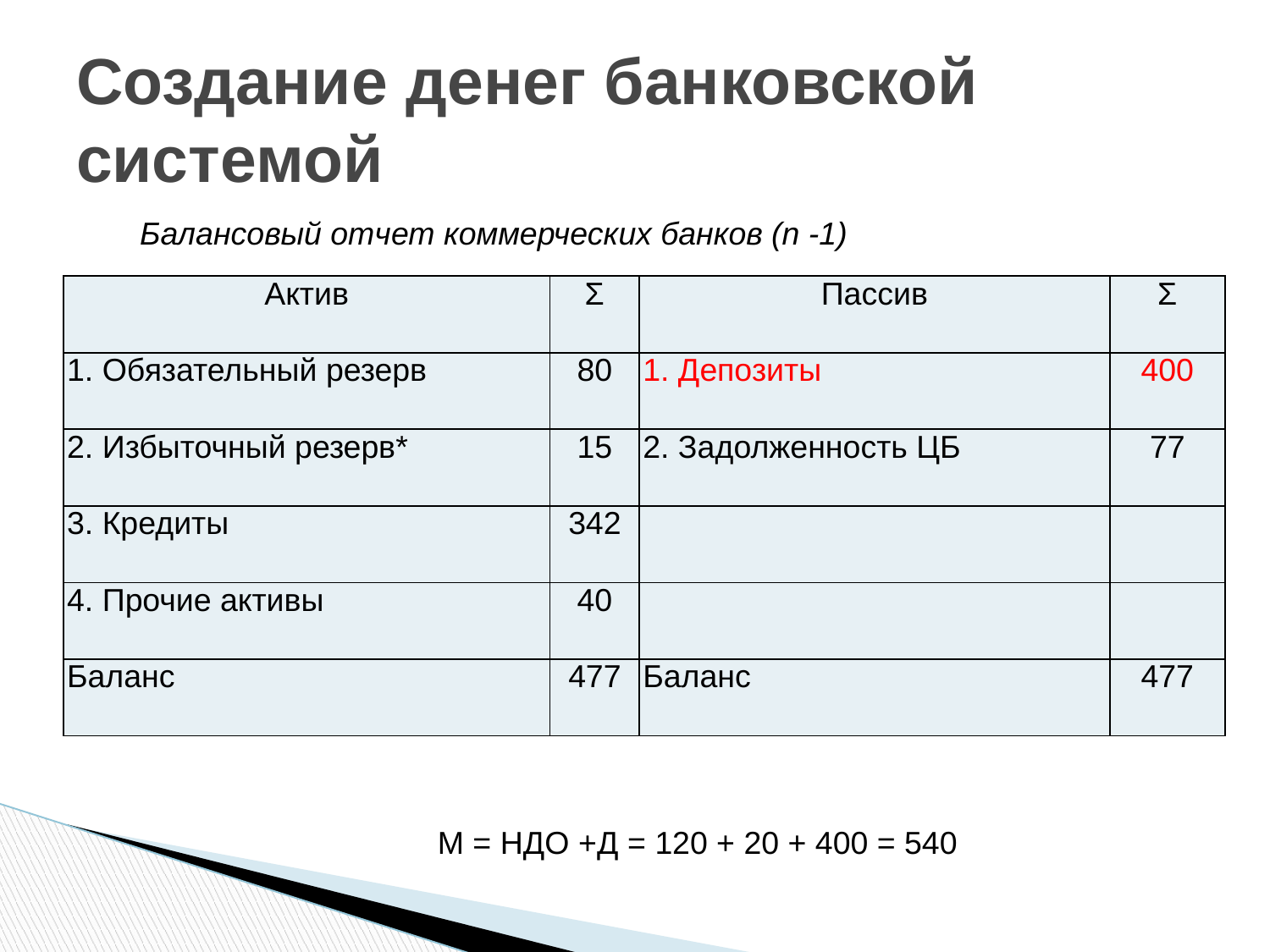

# Создание денег банковской системой
Балансовый отчет коммерческих банков (n -1)

| Актив | Σ | Пассив | Σ |
| --- | --- | --- | --- |
| 1. Обязательный резерв | 80 | 1. Депозиты | 400 |
| 2. Избыточный резерв\* | 15 | 2. Задолженность ЦБ | 77 |
| 3. Кредиты | 342 |  |  |
| 4. Прочие активы | 40 |  |  |
| Баланс | 477 | Баланс | 477 |
М = НДО +Д = 120 + 20 + 400 = 540